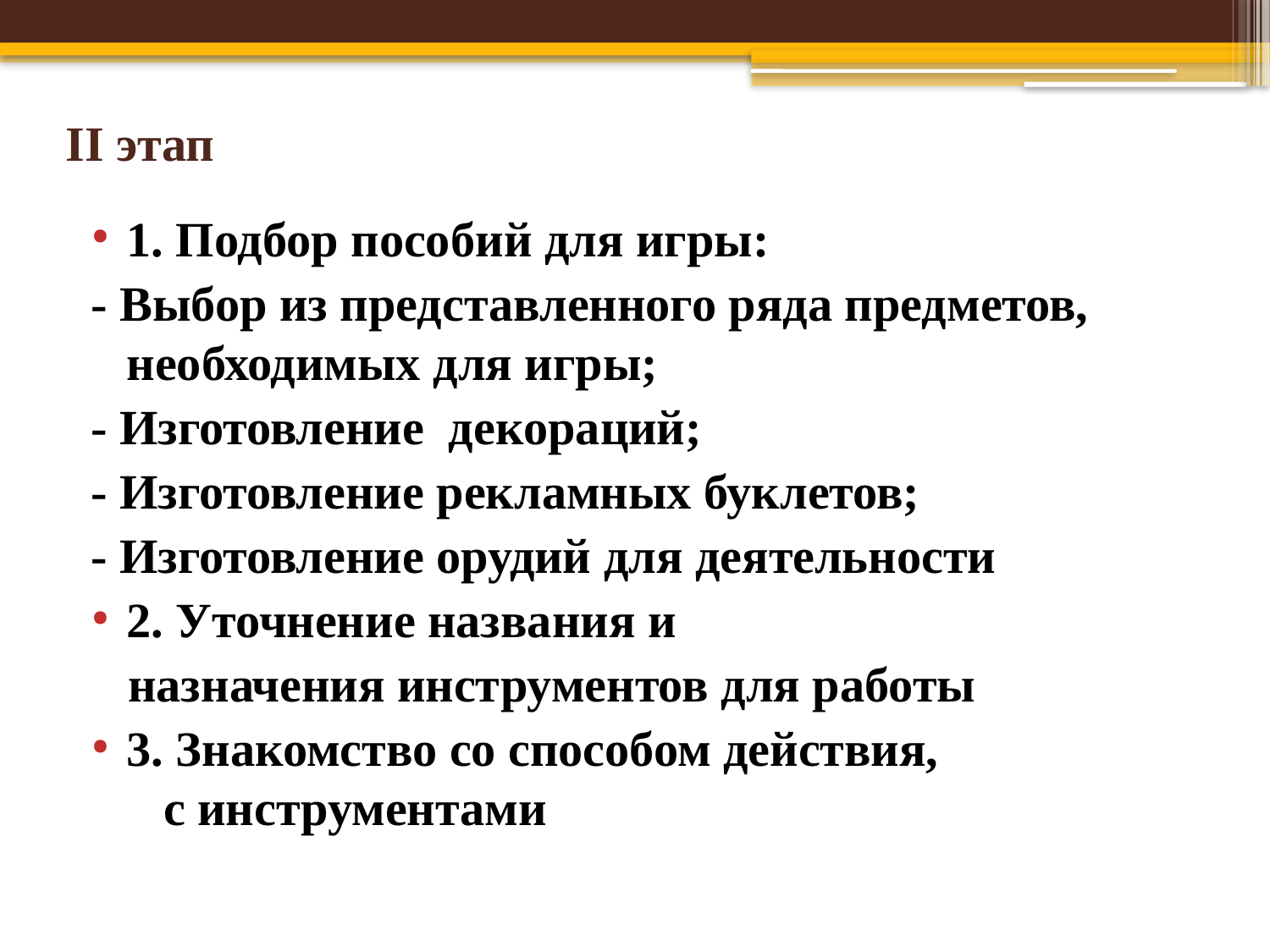

# II этап
1. Подбор пособий для игры:
- Выбор из представленного ряда предметов, необходимых для игры;
- Изготовление  декораций;
- Изготовление рекламных буклетов;
- Изготовление орудий для деятельности
2. Уточнение названия и
   назначения инструментов для работы
3. Знакомство со способом действия,                        с инструментами